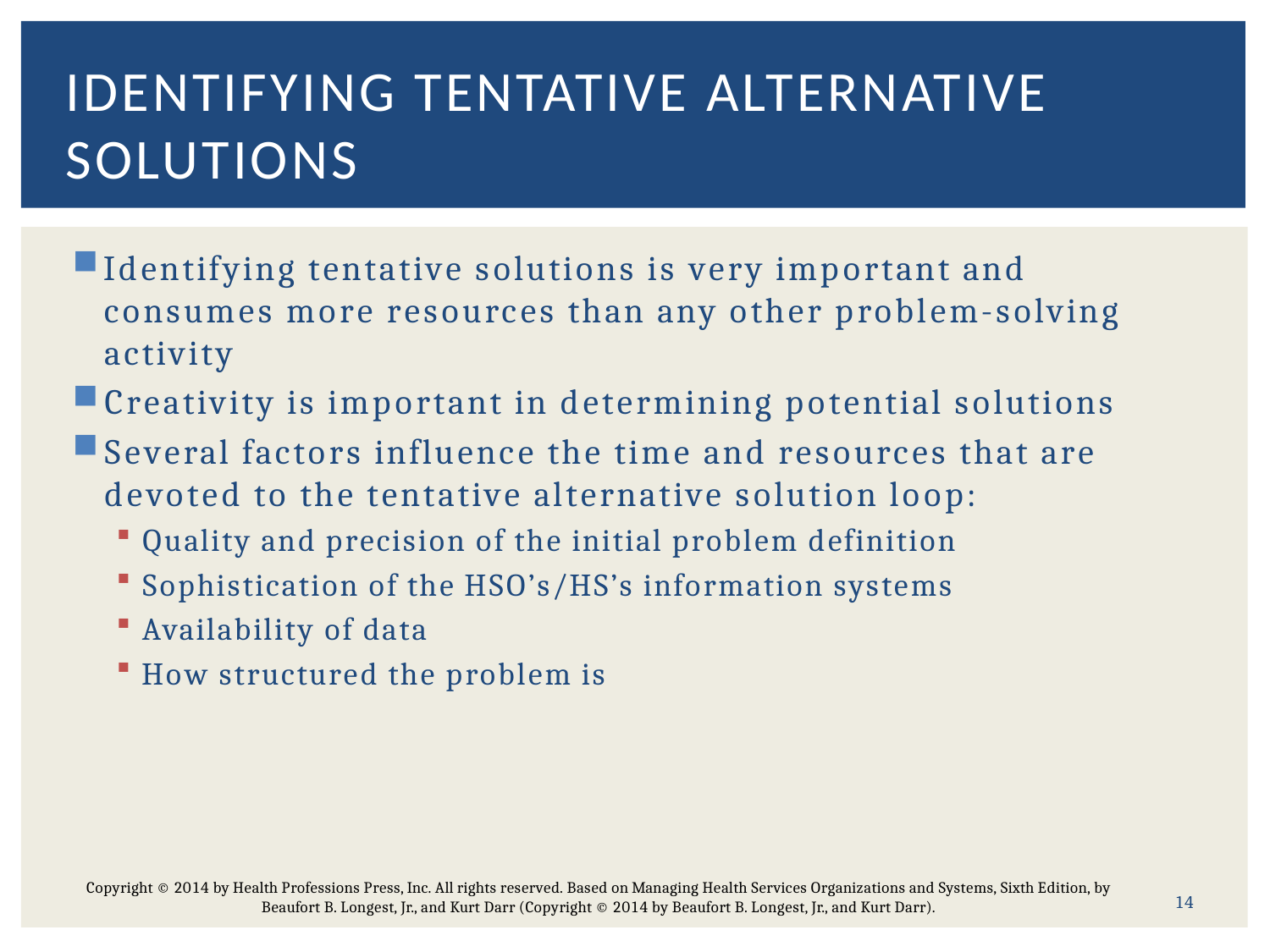

# Identifying tentative alternative solutions
Identifying tentative solutions is very important and consumes more resources than any other problem-solving activity
Creativity is important in determining potential solutions
Several factors influence the time and resources that are devoted to the tentative alternative solution loop:
Quality and precision of the initial problem definition
Sophistication of the HSO’s/HS’s information systems
Availability of data
How structured the problem is
14